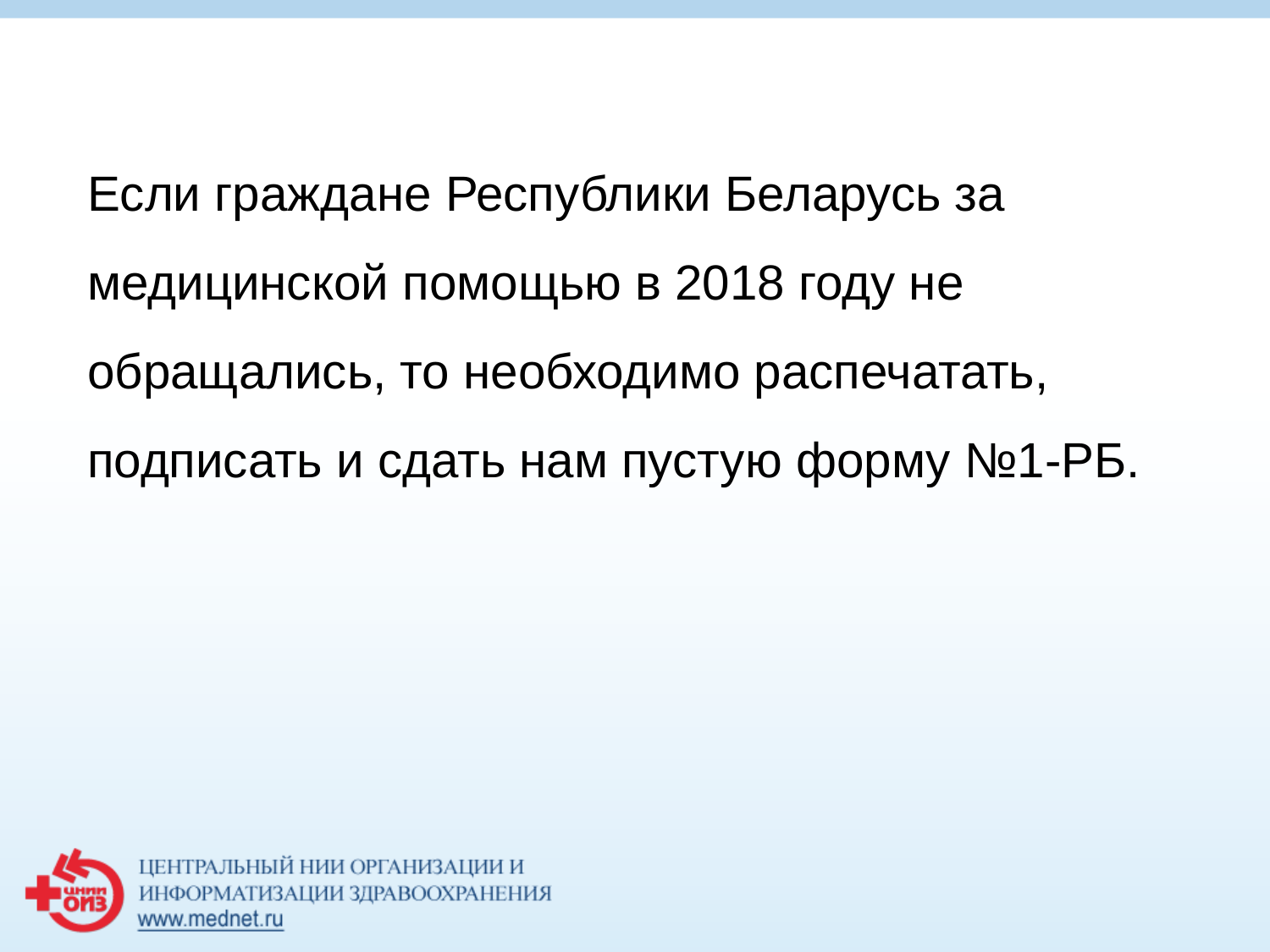

# Если граждане Республики Беларусь за медицинской помощью в 2018 году не обращались, то необходимо распечатать, подписать и сдать нам пустую форму №1-РБ.